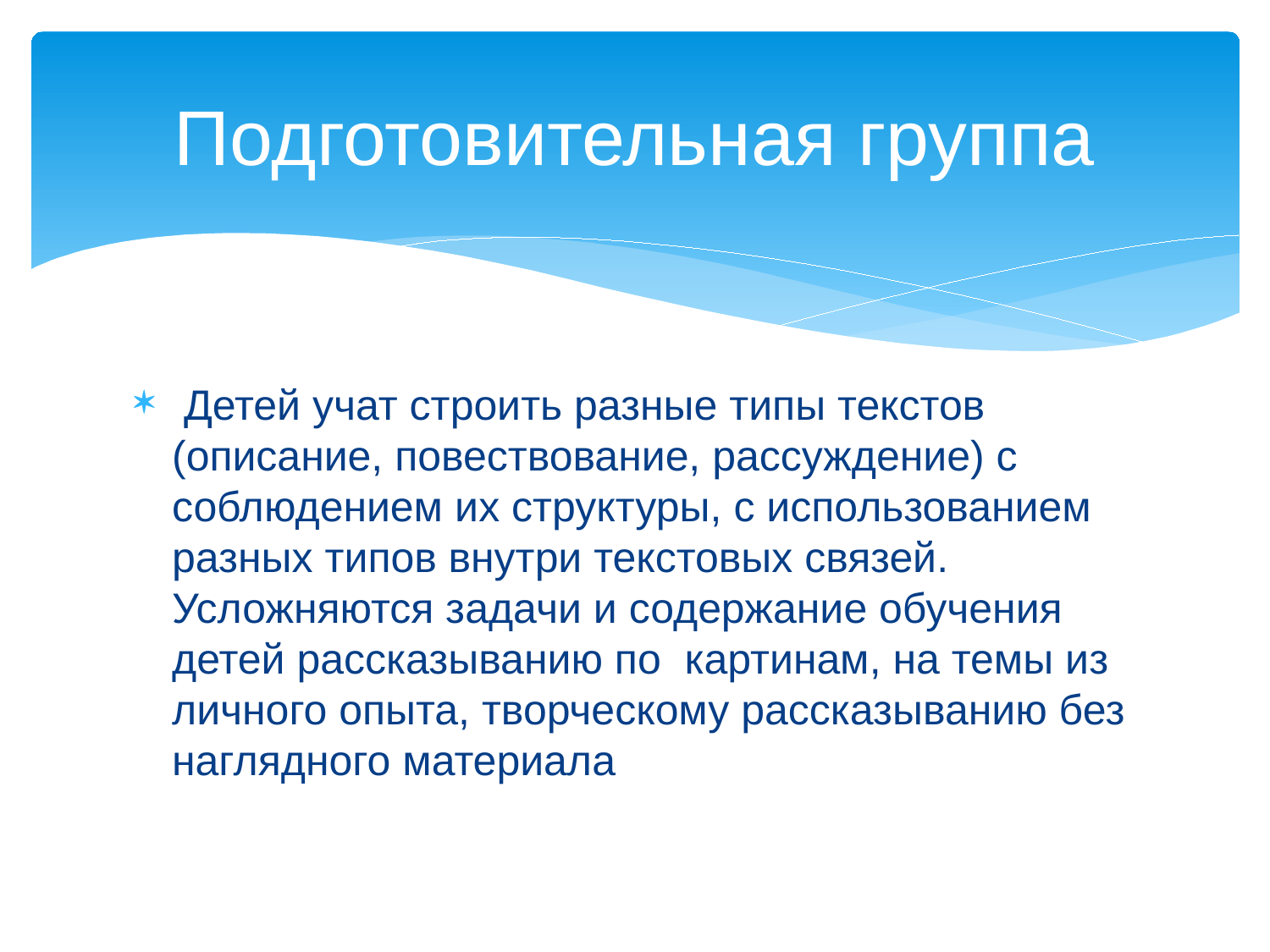

# Подготовительная группа
 Детей учат строить разные типы текстов (описание, повествование, рассуждение) с соблюдением их структуры, с использованием разных типов внутри текстовых связей. Усложняются задачи и содержание обучения детей рассказыванию по  картинам, на темы из личного опыта, творческому рассказыванию без наглядного материала